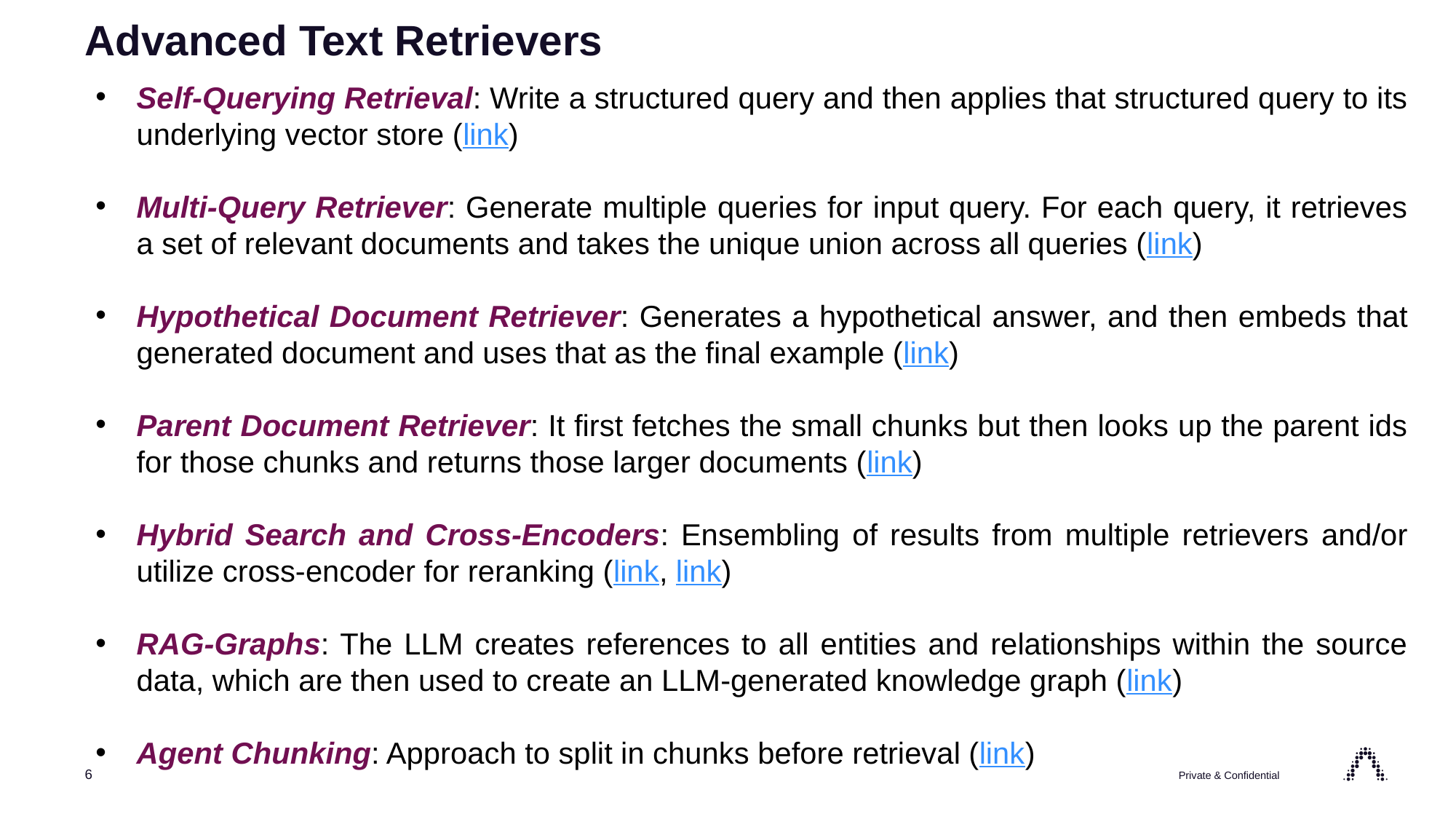

Advanced Text Retrievers
Self-Querying Retrieval: Write a structured query and then applies that structured query to its underlying vector store (link)

Multi-Query Retriever: Generate multiple queries for input query. For each query, it retrieves a set of relevant documents and takes the unique union across all queries (link)

Hypothetical Document Retriever: Generates a hypothetical answer, and then embeds that generated document and uses that as the final example (link)

Parent Document Retriever: It first fetches the small chunks but then looks up the parent ids for those chunks and returns those larger documents (link)

Hybrid Search and Cross-Encoders: Ensembling of results from multiple retrievers and/or utilize cross-encoder for reranking (link, link)

RAG-Graphs: The LLM creates references to all entities and relationships within the source data, which are then used to create an LLM-generated knowledge graph (link)

Agent Chunking: Approach to split in chunks before retrieval (link)

6
Private & Confidential